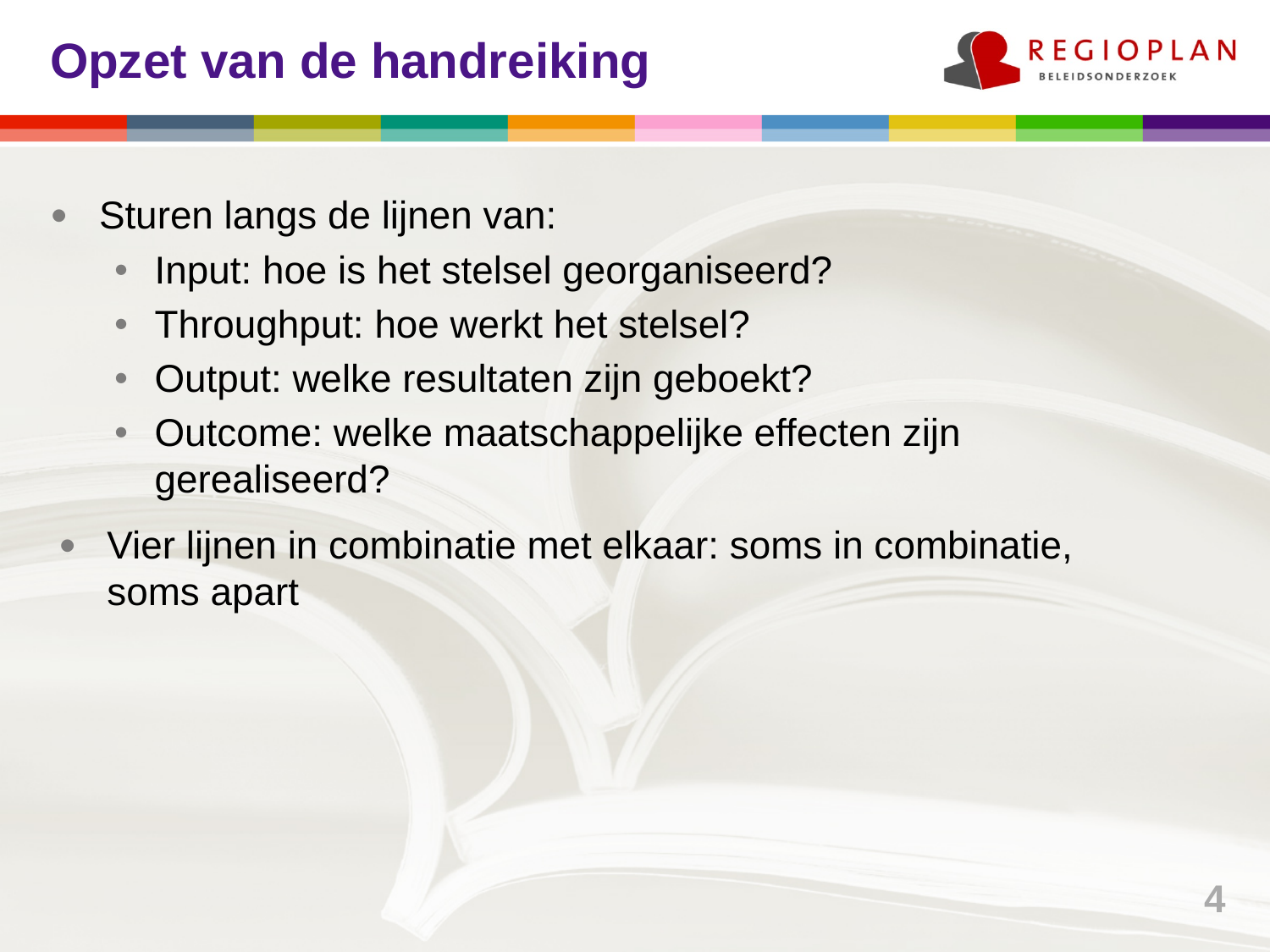

# Opzet van de handreiking
Sturen langs de lijnen van:
Input: hoe is het stelsel georganiseerd?
Throughput: hoe werkt het stelsel?
Output: welke resultaten zijn geboekt?
Outcome: welke maatschappelijke effecten zijn gerealiseerd?
Vier lijnen in combinatie met elkaar: soms in combinatie, soms apart

4